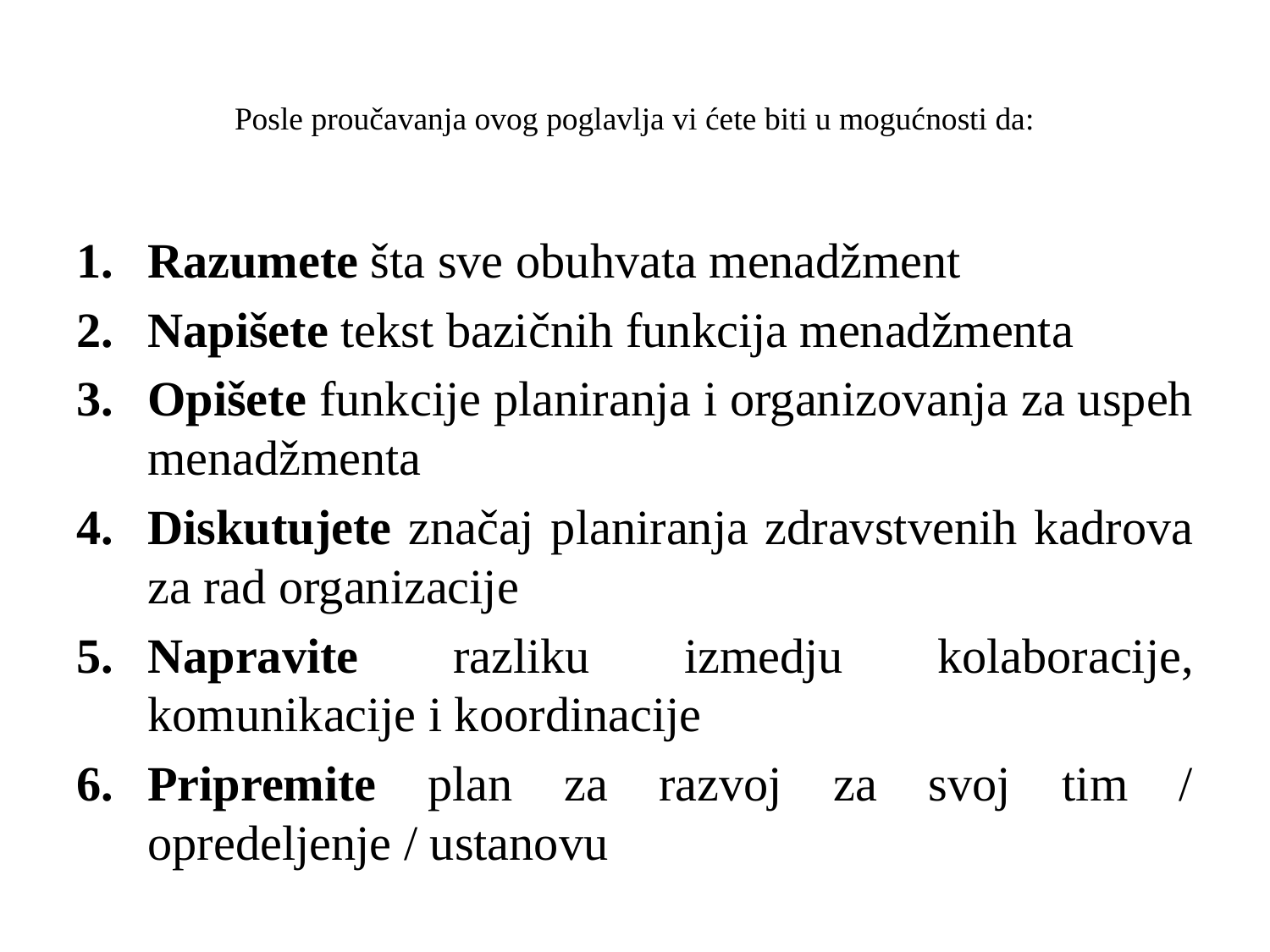

# Posle proučavanja ovog poglavlja vi ćete biti u mogućnosti da:
Razumete šta sve obuhvata menadžment
Napišete tekst bazičnih funkcija menadžmenta
Opišete funkcije planiranja i organizovanja za uspeh menadžmenta
Diskutujete značaj planiranja zdravstvenih kadrova za rad organizacije
Napravite razliku izmedju kolaboracije, komunikacije i koordinacije
Pripremite plan za razvoj za svoj tim / opredeljenje / ustanovu